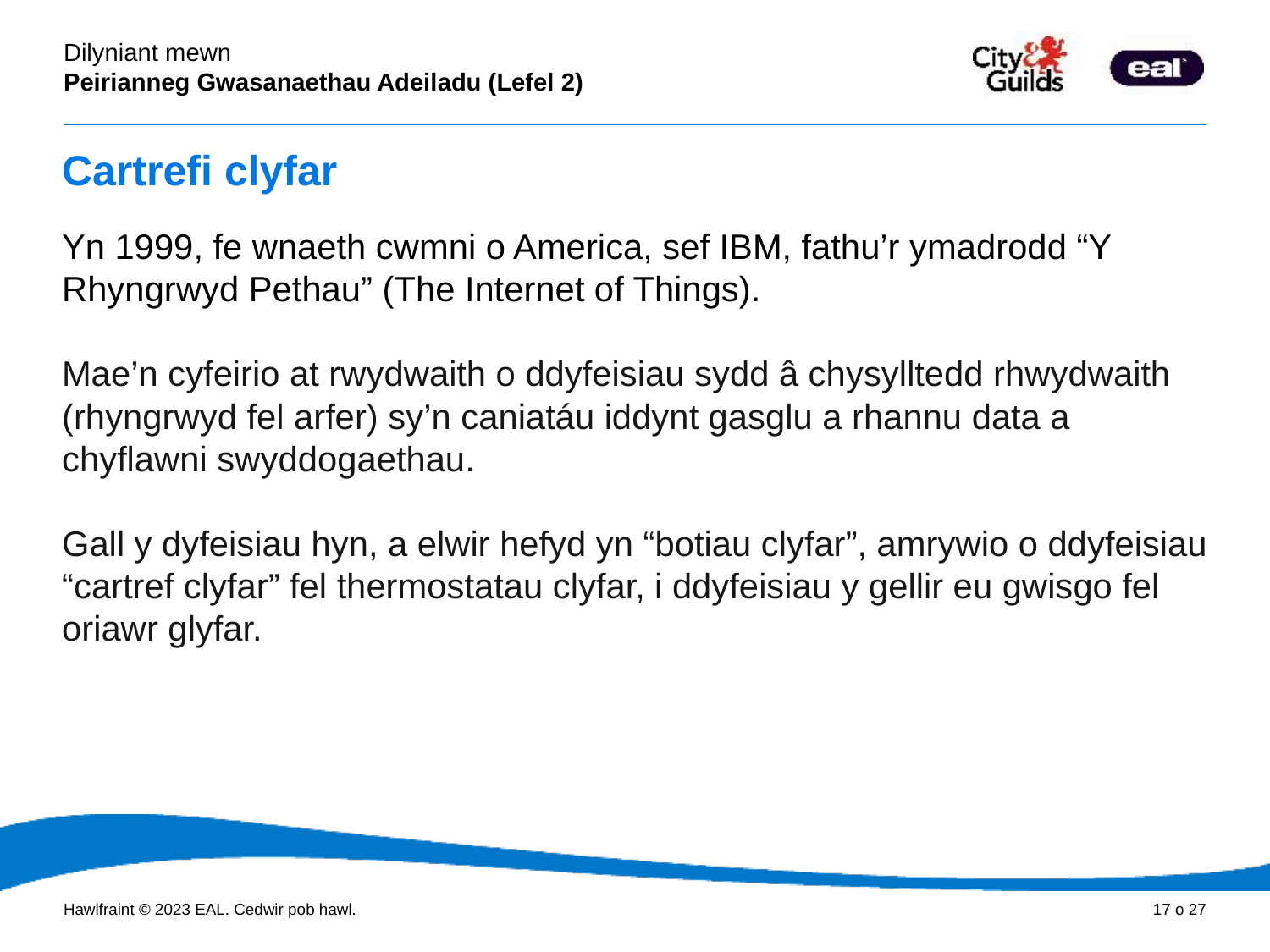

Cartrefi clyfar

Yn 1999, fe wnaeth cwmni o America, sef IBM, fathu’r ymadrodd “Y Rhyngrwyd Pethau” (The Internet of Things).

Mae’n cyfeirio at rwydwaith o ddyfeisiau sydd â chysylltedd rhwydwaith (rhyngrwyd fel arfer) sy’n caniatáu iddynt gasglu a rhannu data a chyflawni swyddogaethau.

Gall y dyfeisiau hyn, a elwir hefyd yn “botiau clyfar”, amrywio o ddyfeisiau “cartref clyfar” fel thermostatau clyfar, i ddyfeisiau y gellir eu gwisgo fel oriawr glyfar.